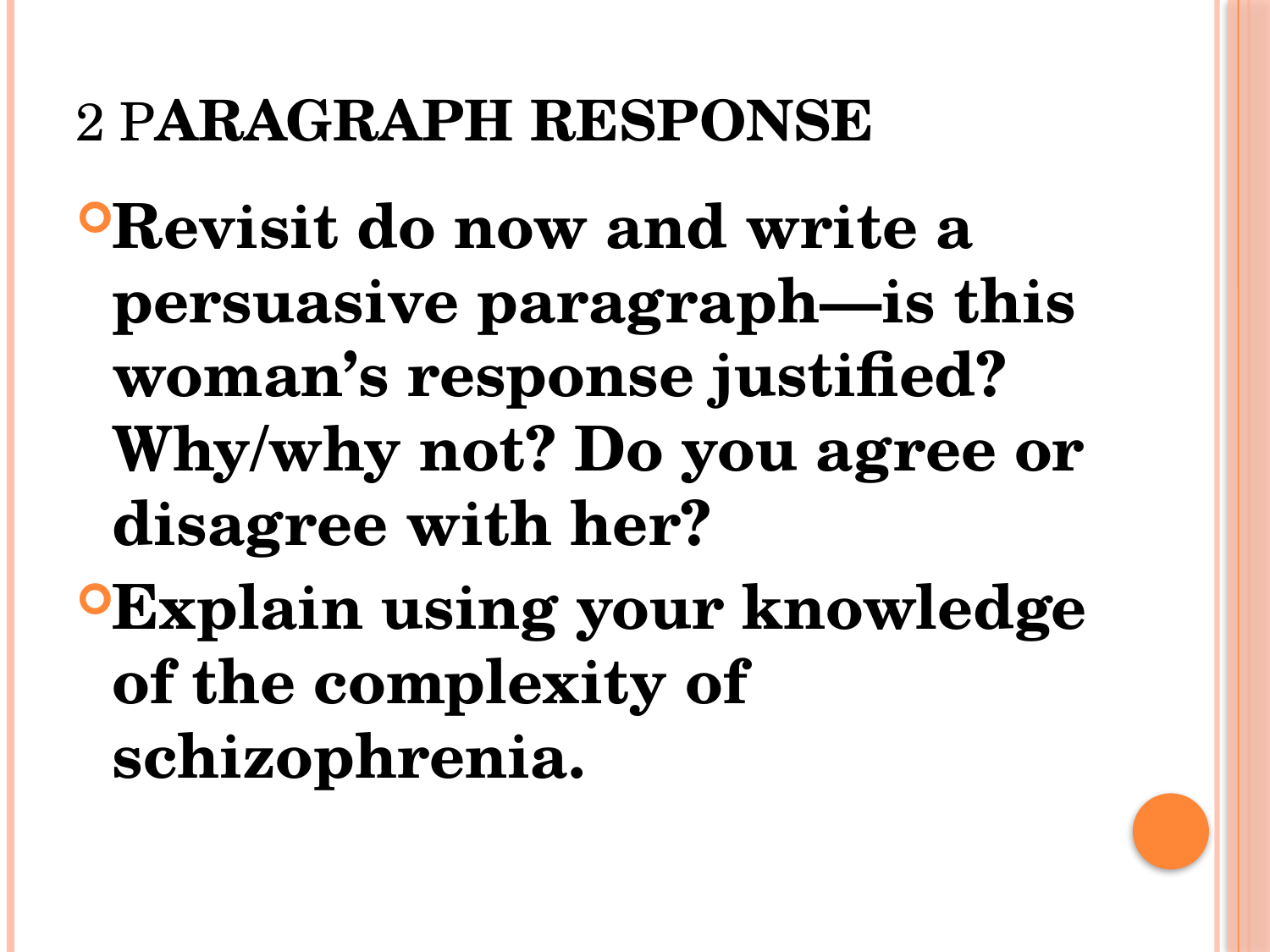

# 2 Paragraph response
Revisit do now and write a persuasive paragraph—is this woman’s response justified? Why/why not? Do you agree or disagree with her?
Explain using your knowledge of the complexity of schizophrenia.